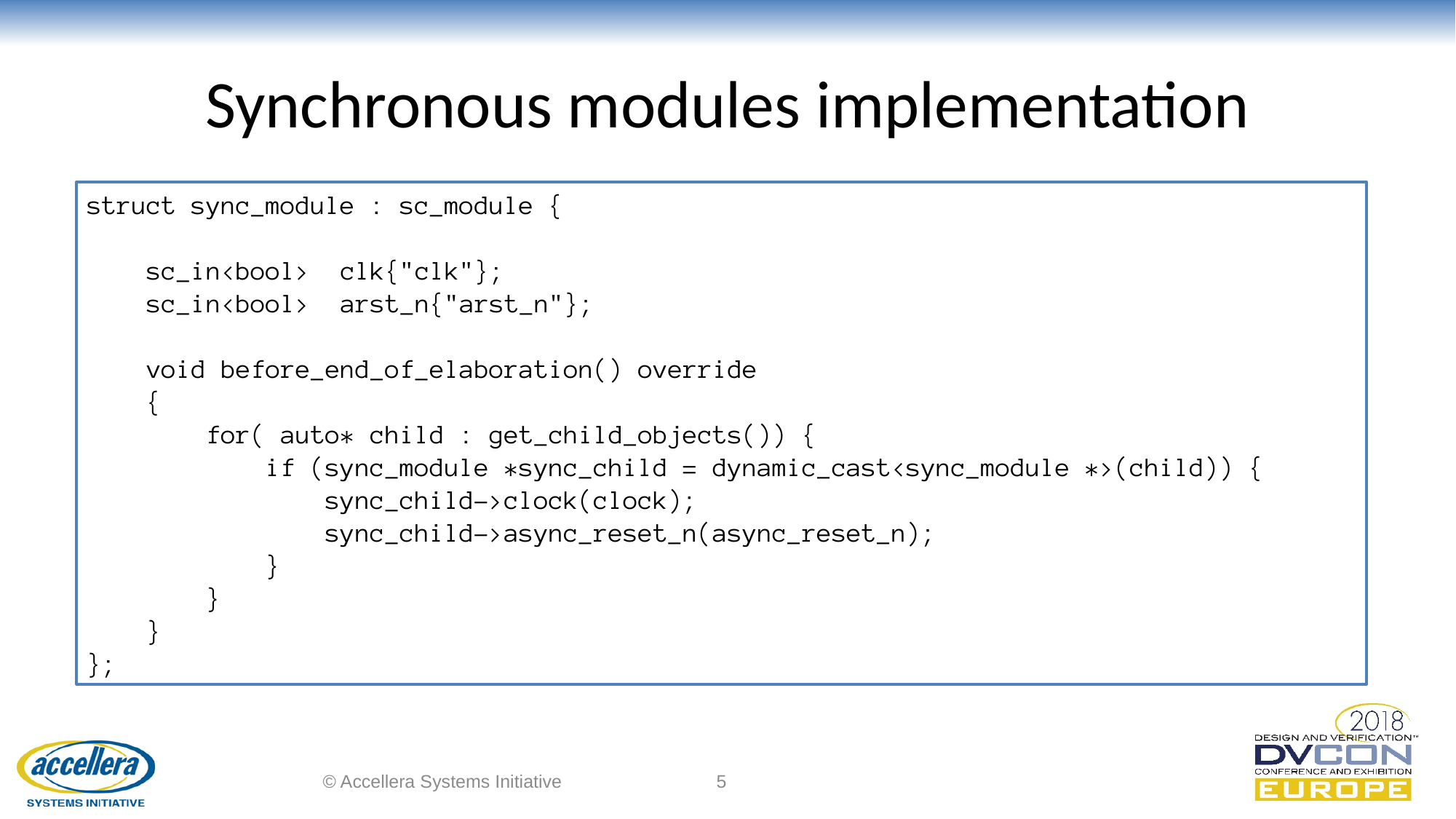

# Synchronous modules implementation
struct sync_module : sc_module {
    sc_in<bool>  clk{"clk"};
    sc_in<bool>  arst_n{"arst_n"};

    void before_end_of_elaboration() override
    {
        for( auto* child : get_child_objects()) {
            if (sync_module *sync_child = dynamic_cast<sync_module *>(child)) {
                sync_child->clock(clock);
                sync_child->async_reset_n(async_reset_n);
            }
        }
    }
};
© Accellera Systems Initiative
5